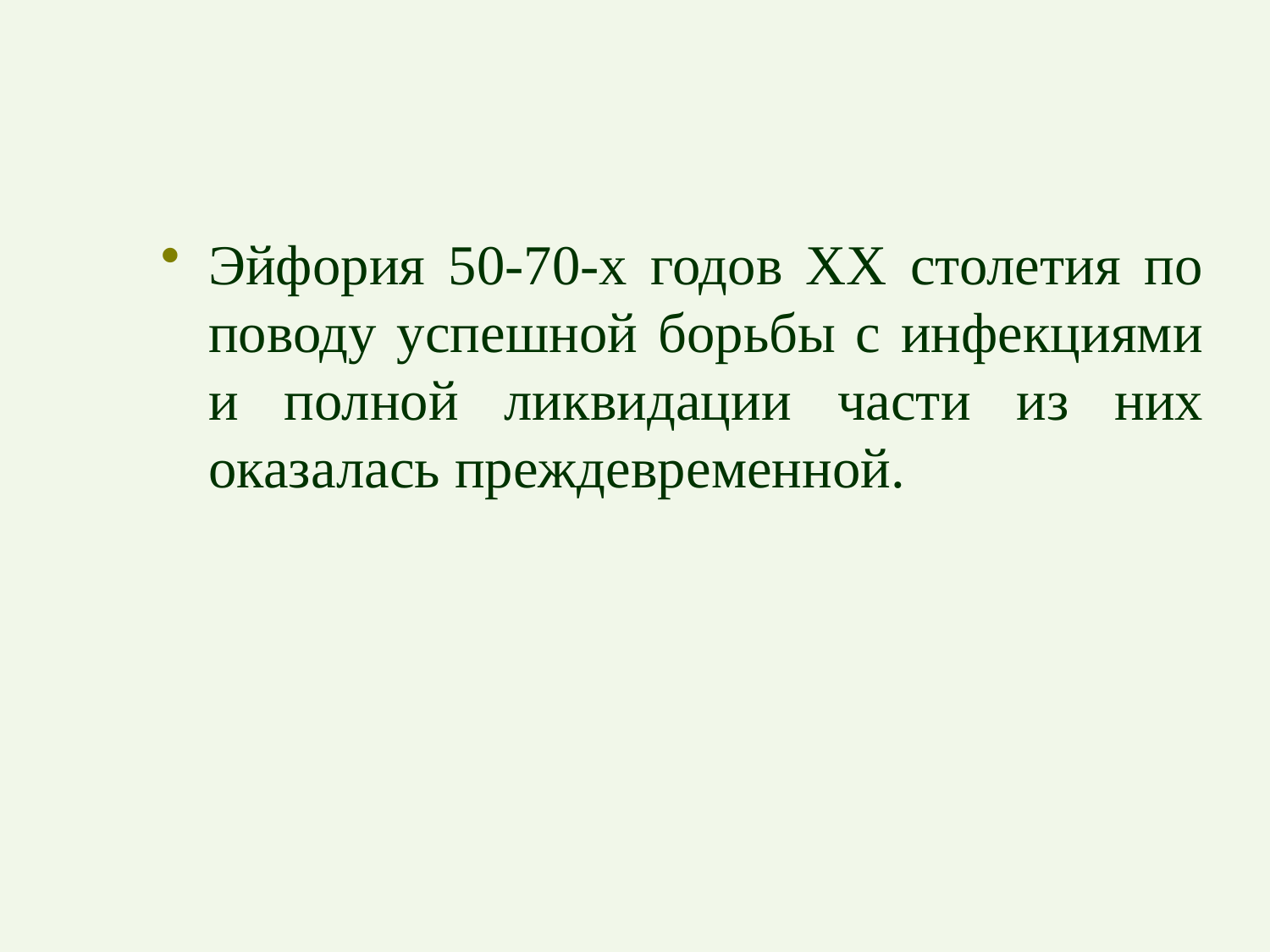

Эйфория 50-70-х годов XX столетия по поводу успешной борьбы с инфекциями и полной ликвидации части из них оказалась преждевременной.